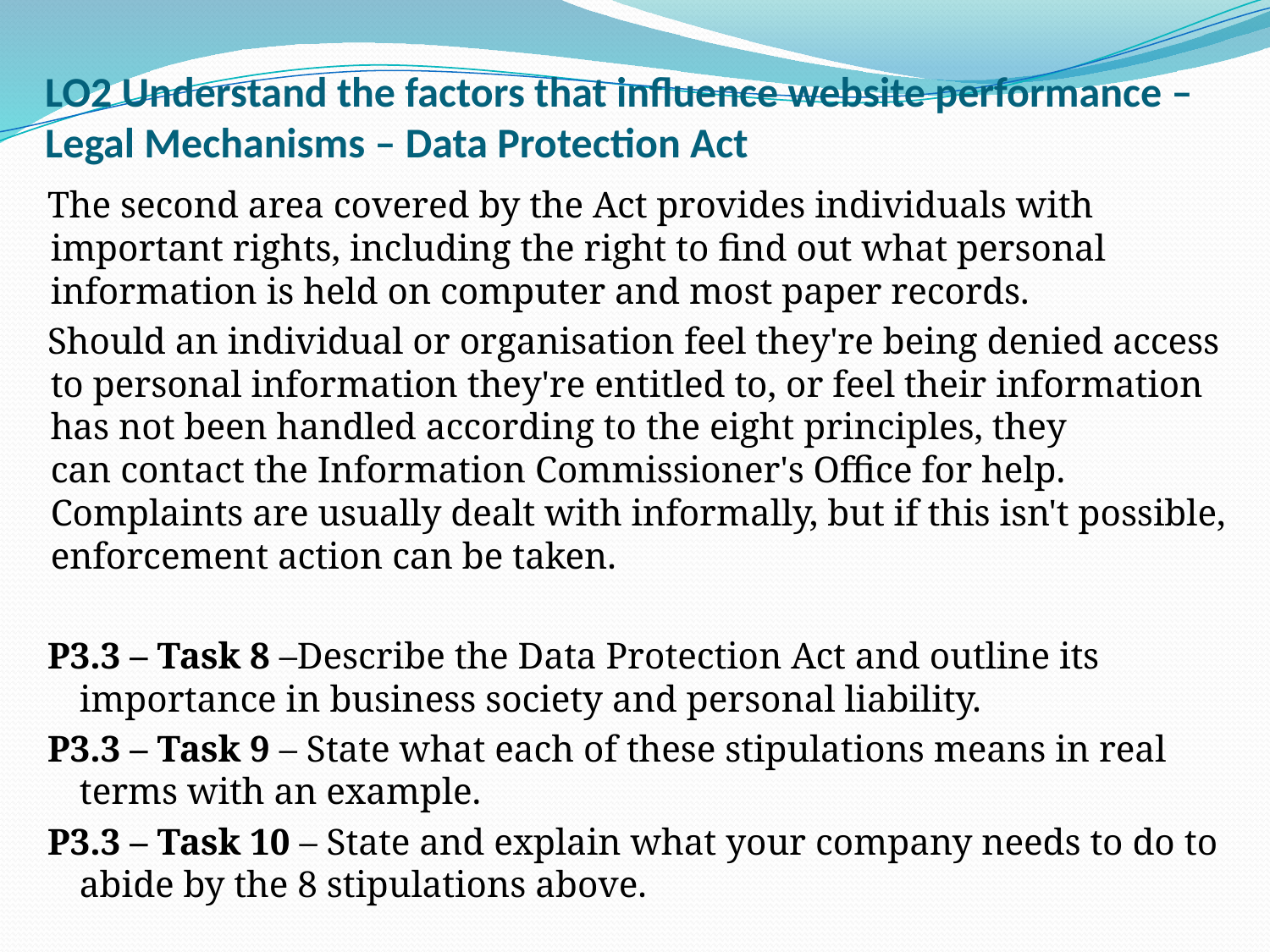

# LO2 Understand the factors that influence website performance – Legal Mechanisms – Data Protection Act
The second area covered by the Act provides individuals with important rights, including the right to find out what personal information is held on computer and most paper records.
Should an individual or organisation feel they're being denied access to personal information they're entitled to, or feel their information has not been handled according to the eight principles, they can contact the Information Commissioner's Office for help. Complaints are usually dealt with informally, but if this isn't possible, enforcement action can be taken.

P3.3 – Task 8 –Describe the Data Protection Act and outline its importance in business society and personal liability.
P3.3 – Task 9 – State what each of these stipulations means in real terms with an example.
P3.3 – Task 10 – State and explain what your company needs to do to abide by the 8 stipulations above.